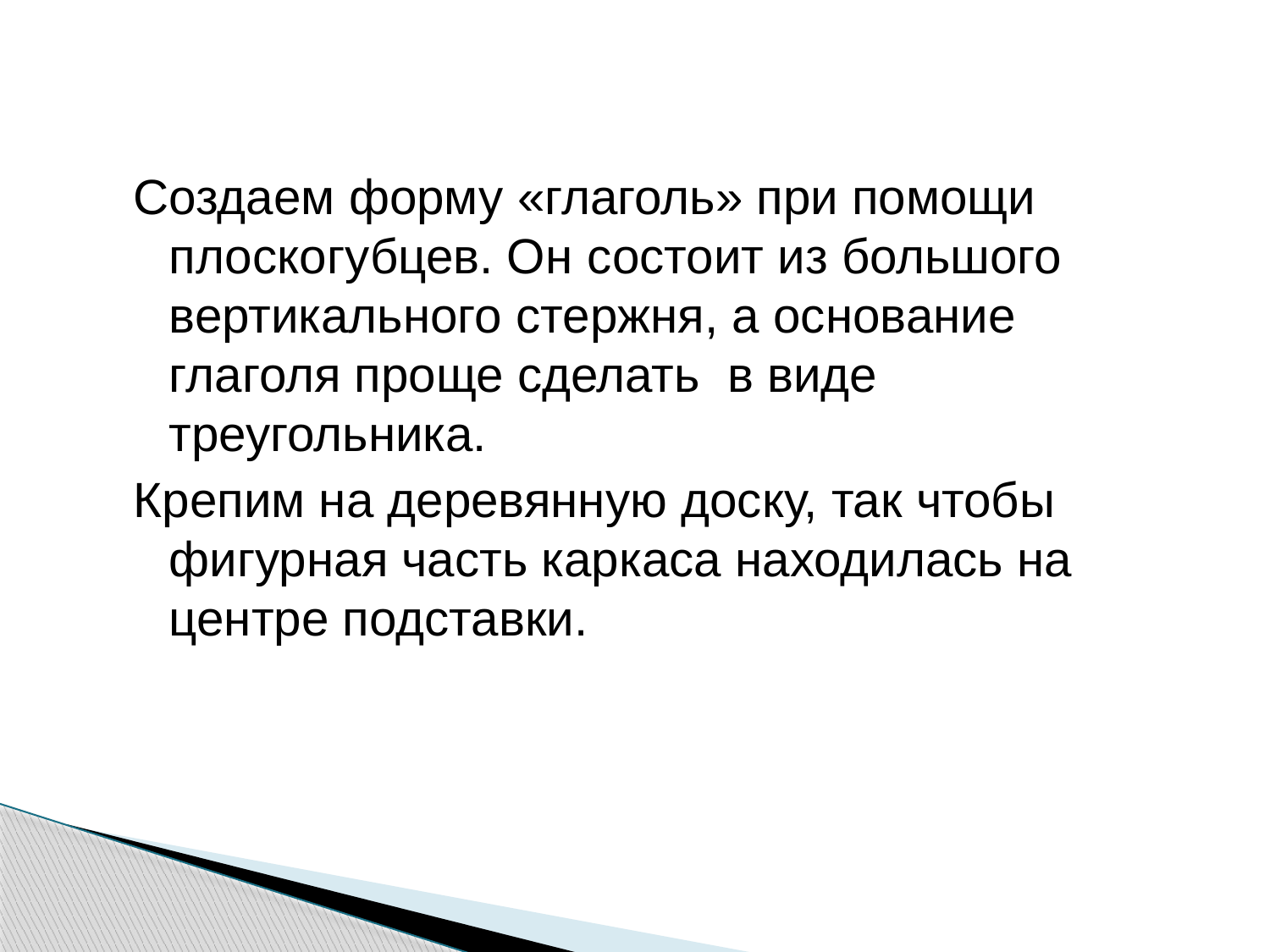

Создаем форму «глаголь» при помощи плоскогубцев. Он состоит из большого вертикального стержня, а основание глаголя проще сделать  в виде треугольника.
Крепим на деревянную доску, так чтобы фигурная часть каркаса находилась на центре подставки.